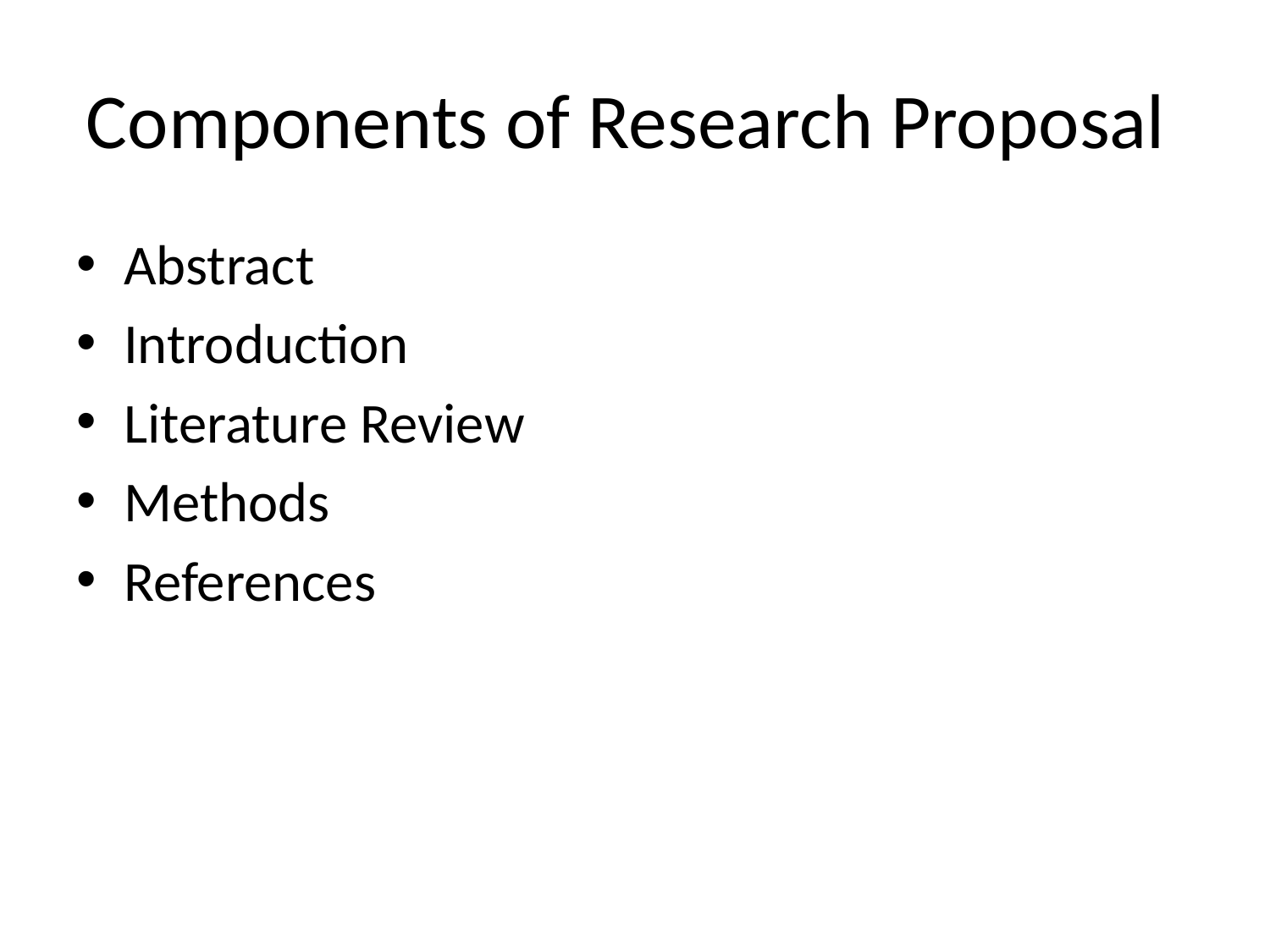

# Components of Research Proposal
Abstract
Introduction
Literature Review
Methods
References